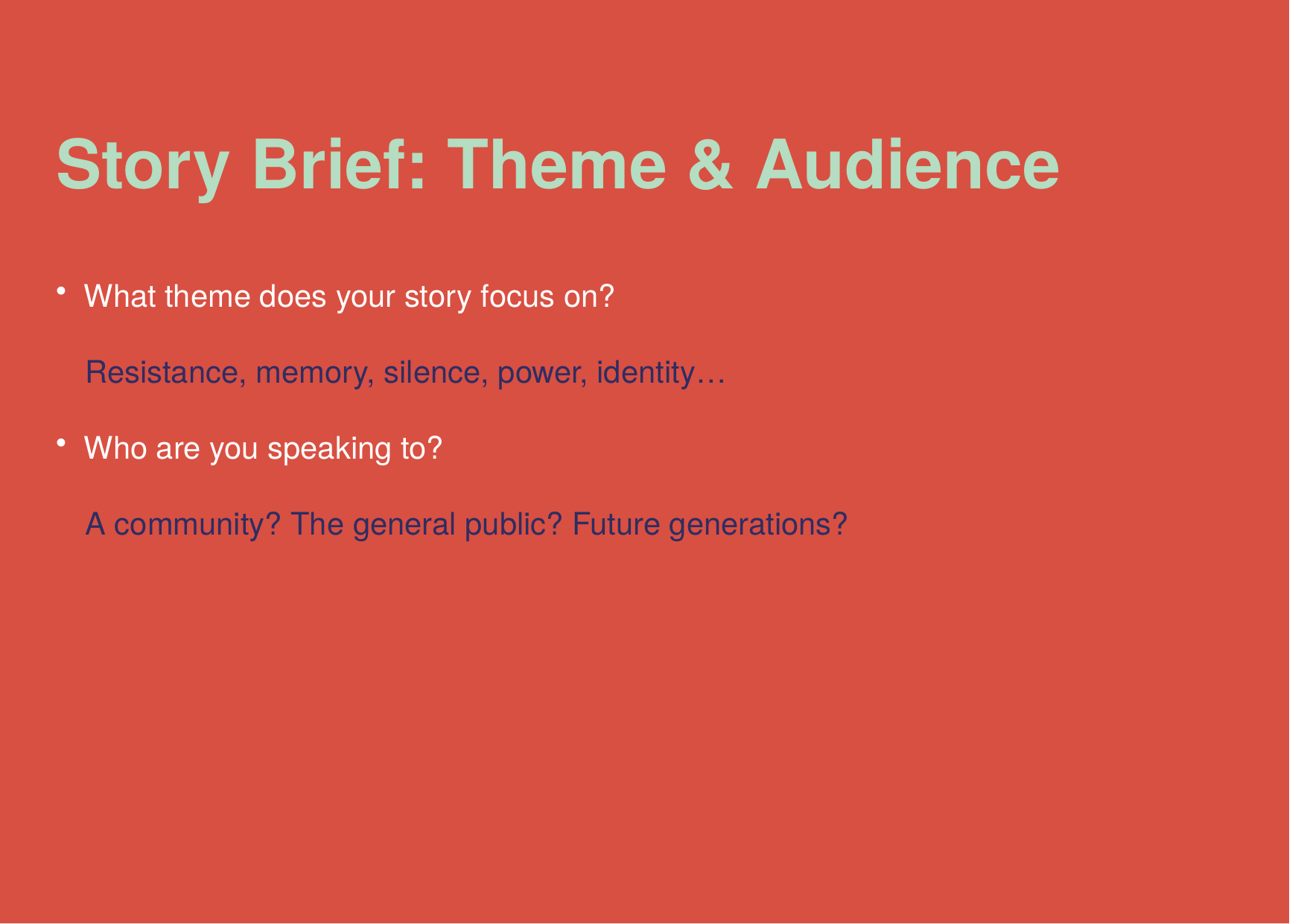

# Story Brief: Theme & Audience
What theme does your story focus on?
	Resistance, memory, silence, power, identity…
Who are you speaking to?
	A community? The general public? Future generations?